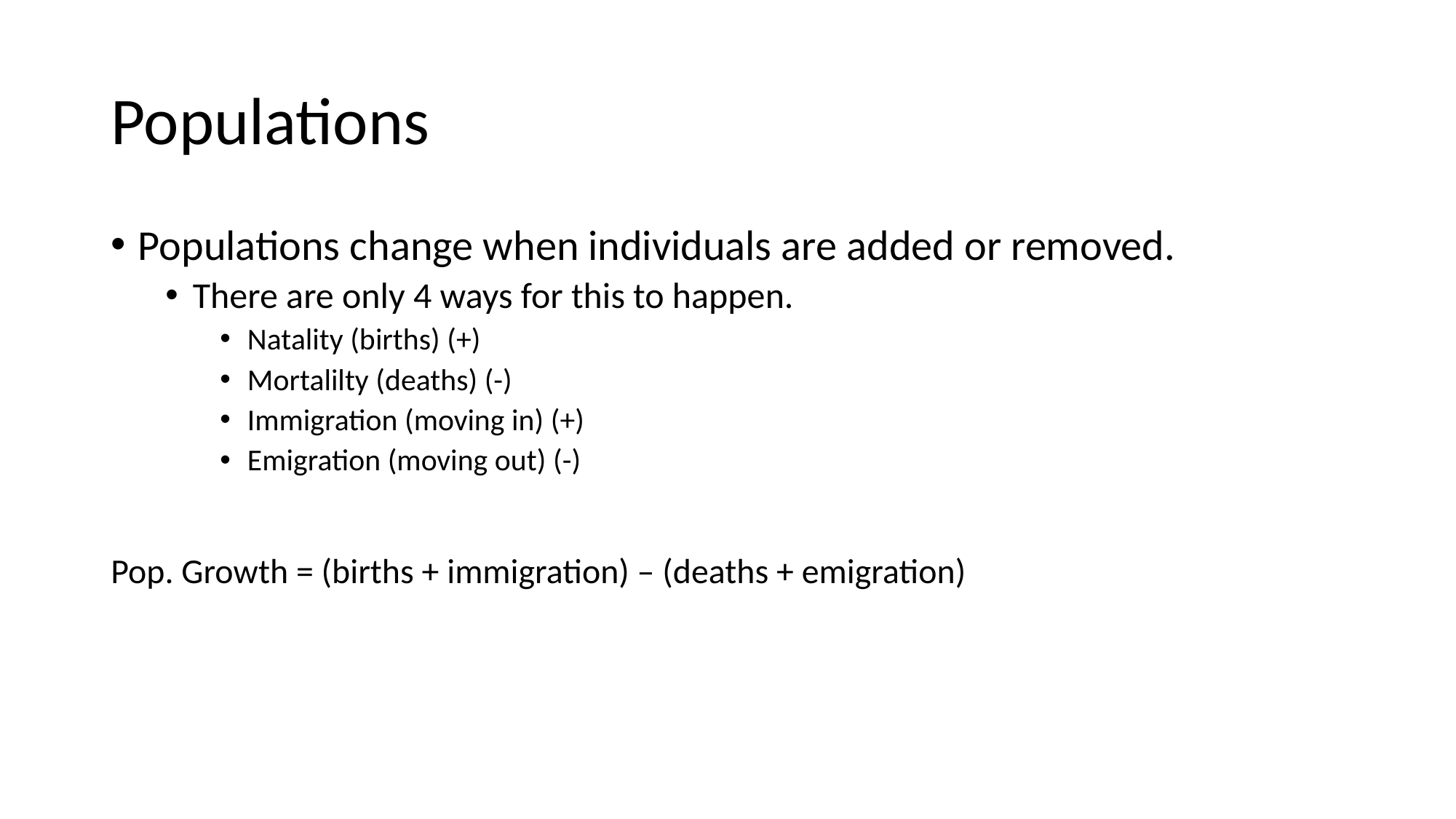

# Populations
Populations change when individuals are added or removed.
There are only 4 ways for this to happen.
Natality (births) (+)
Mortalilty (deaths) (-)
Immigration (moving in) (+)
Emigration (moving out) (-)

Pop. Growth = (births + immigration) – (deaths + emigration)